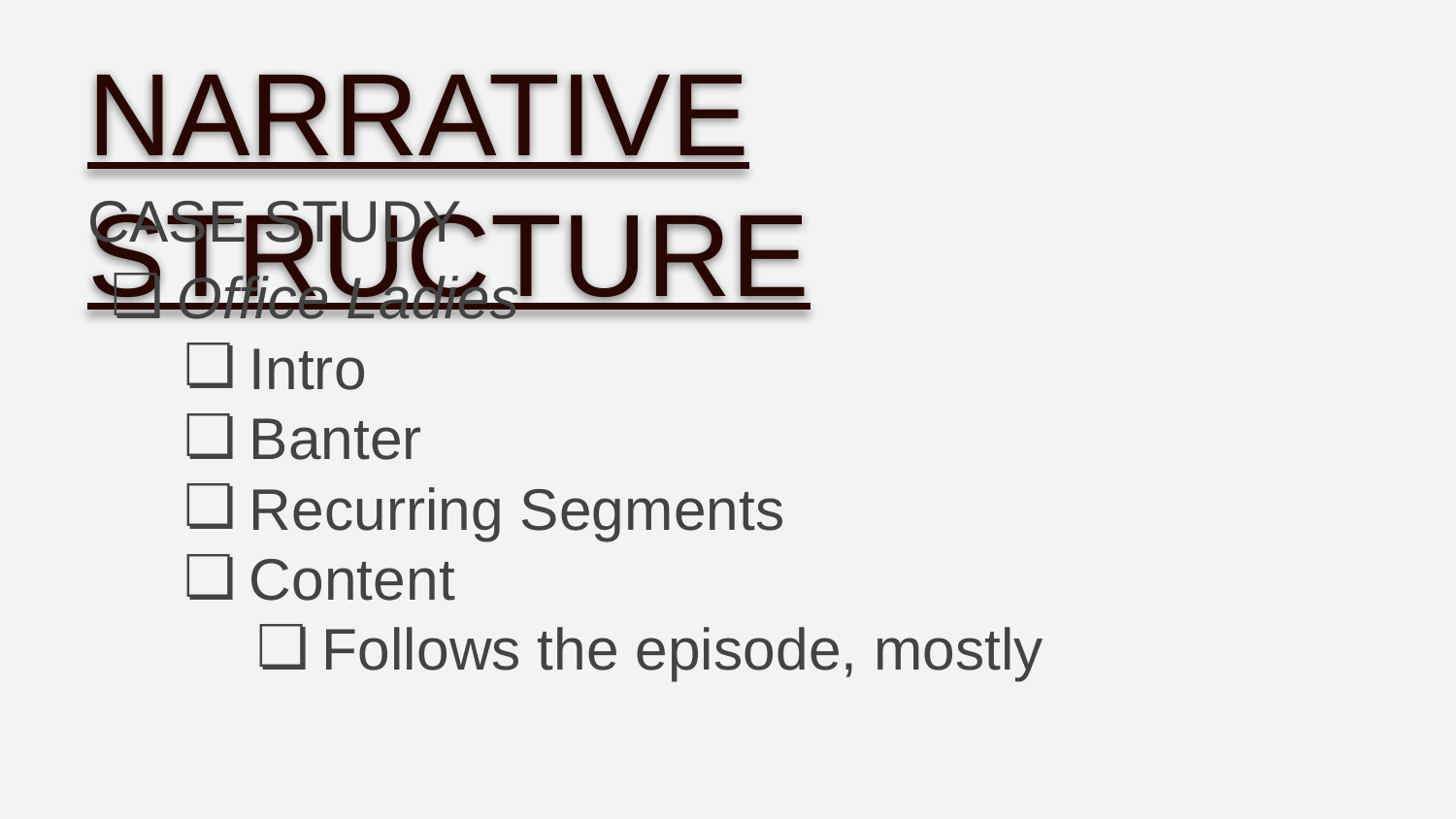

NARRATIVE STRUCTURE
CASE STUDY
Office Ladies
Intro
Banter
Recurring Segments
Content
Follows the episode, mostly